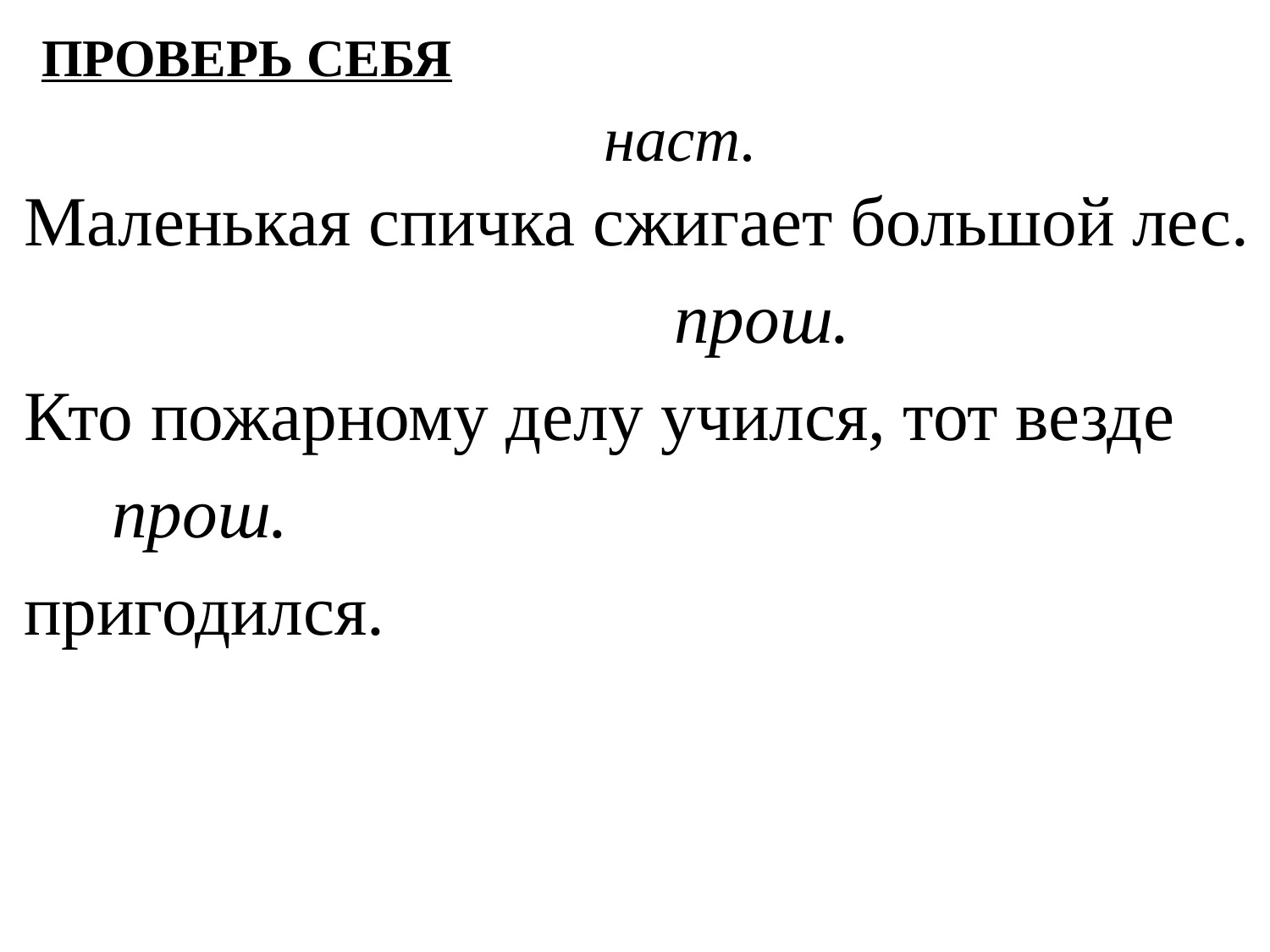

ПРОВЕРЬ СЕБЯ
                                 наст.
Маленькая спичка сжигает большой лес.
                                     прош.
Кто пожарному делу учился, тот везде
     прош.
пригодился.